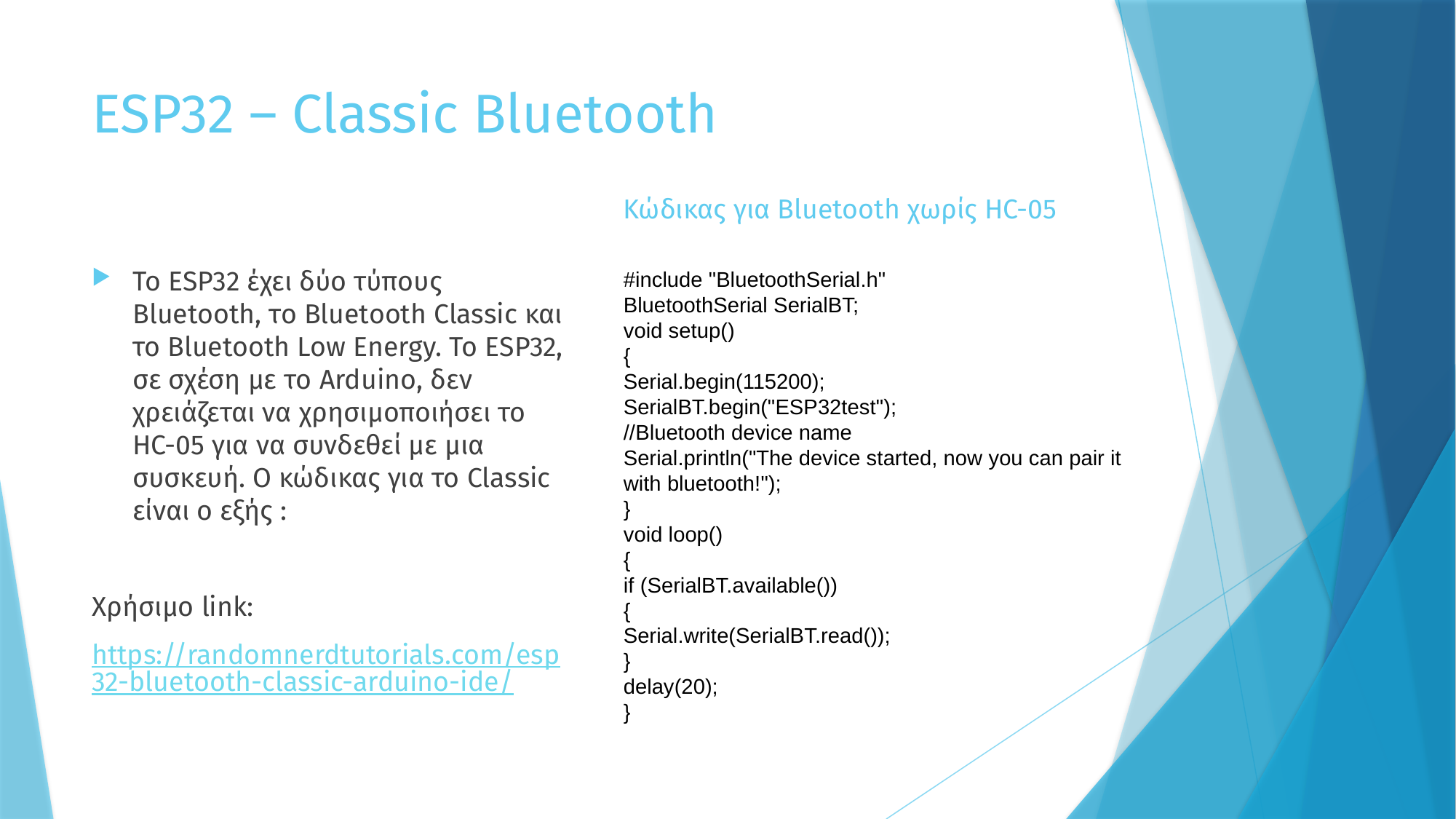

# ESP32 – Classic Bluetooth
Κώδικας για Bluetooth χωρίς HC-05
Το ESP32 έχει δύο τύπους Bluetooth, το Bluetooth Classic και το Bluetooth Low Energy. Το ESP32, σε σχέση με το Arduino, δεν χρειάζεται να χρησιμοποιήσει το HC-05 για να συνδεθεί με μια συσκευή. Ο κώδικας για το Classic  είναι ο εξής :

Χρήσιμο link:
https://randomnerdtutorials.com/esp32-bluetooth-classic-arduino-ide/
#include "BluetoothSerial.h"
BluetoothSerial SerialBT;
void setup()
{
Serial.begin(115200);
SerialBT.begin("ESP32test");
//Bluetooth device name
Serial.println("The device started, now you can pair it with bluetooth!");
}
void loop()
{
if (SerialBT.available())
{
Serial.write(SerialBT.read());
}
delay(20);
}